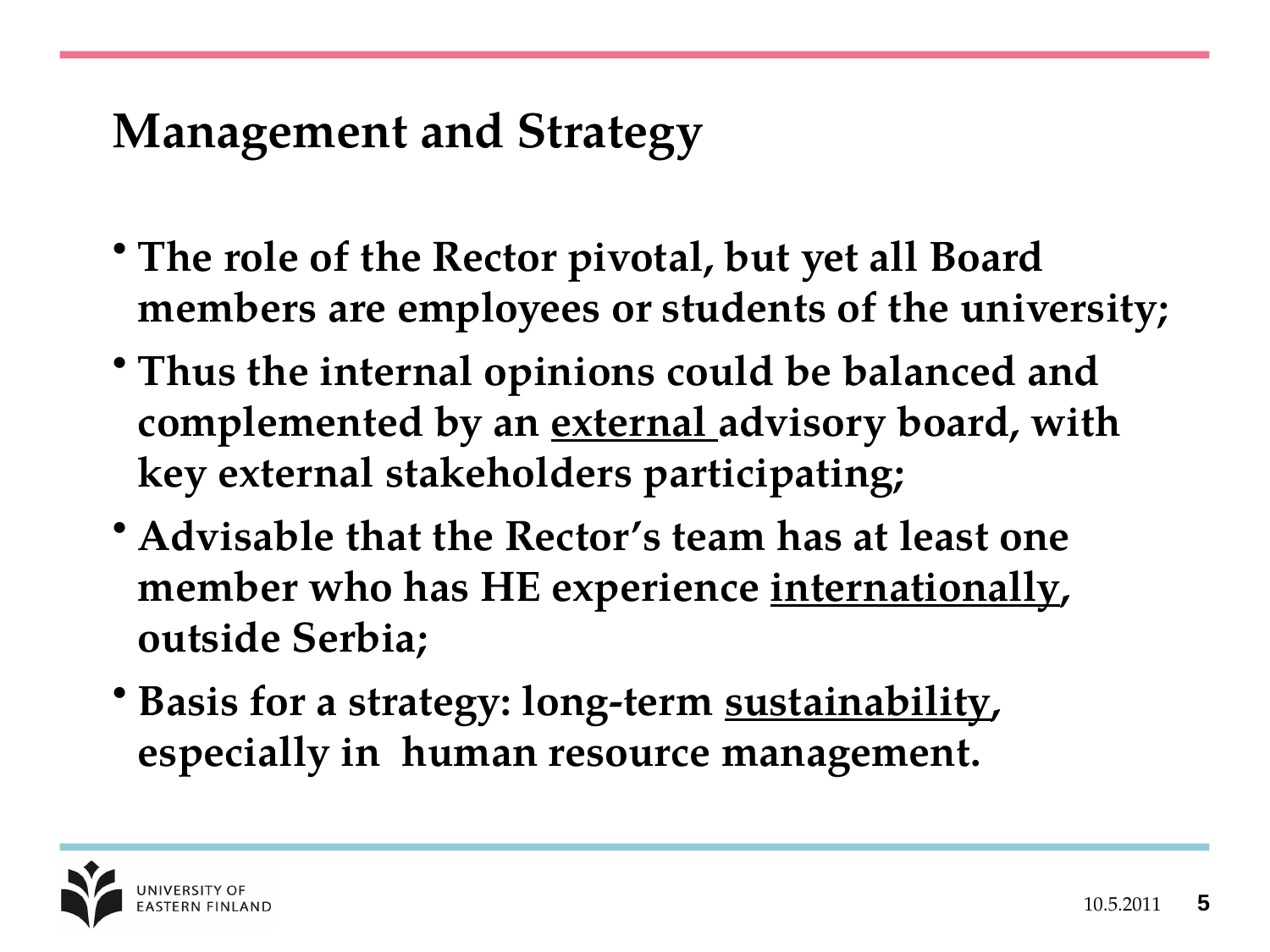

# Management and Strategy
The role of the Rector pivotal, but yet all Board members are employees or students of the university;
Thus the internal opinions could be balanced and complemented by an external advisory board, with key external stakeholders participating;
Advisable that the Rector’s team has at least one member who has HE experience internationally, outside Serbia;
Basis for a strategy: long-term sustainability, especially in  human resource management.
10.5.2011
5